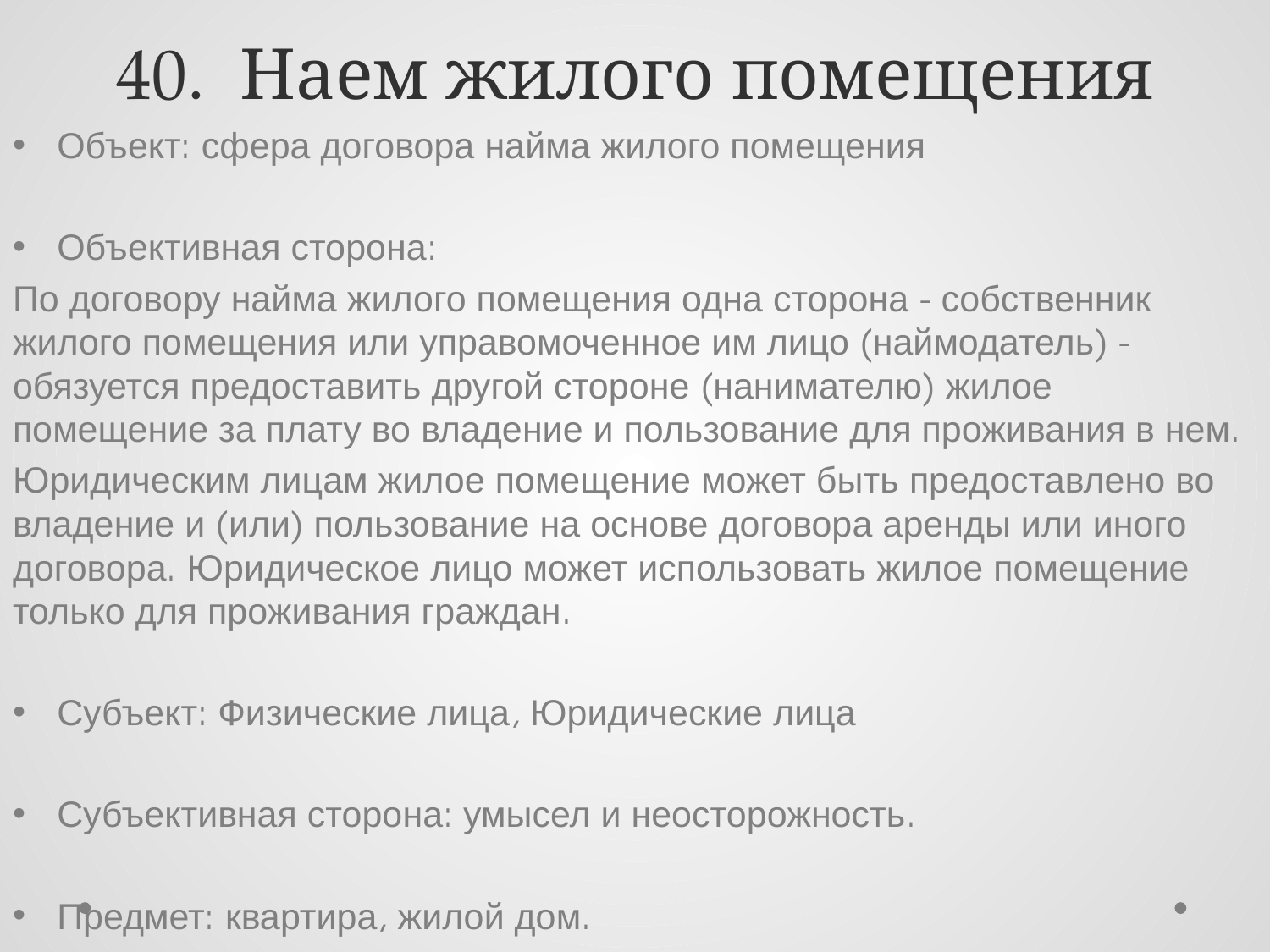

# 40.  Наем жилого помещения
Объект: сфера договора найма жилого помещения

Объективная сторона:
По договору найма жилого помещения одна сторона - собственник жилого помещения или управомоченное им лицо (наймодатель) - обязуется предоставить другой стороне (нанимателю) жилое помещение за плату во владение и пользование для проживания в нем.
Юридическим лицам жилое помещение может быть предоставлено во владение и (или) пользование на основе договора аренды или иного договора. Юридическое лицо может использовать жилое помещение только для проживания граждан.

Субъект: Физические лица, Юридические лица

Субъективная сторона: умысел и неосторожность.

Предмет: квартира, жилой дом.